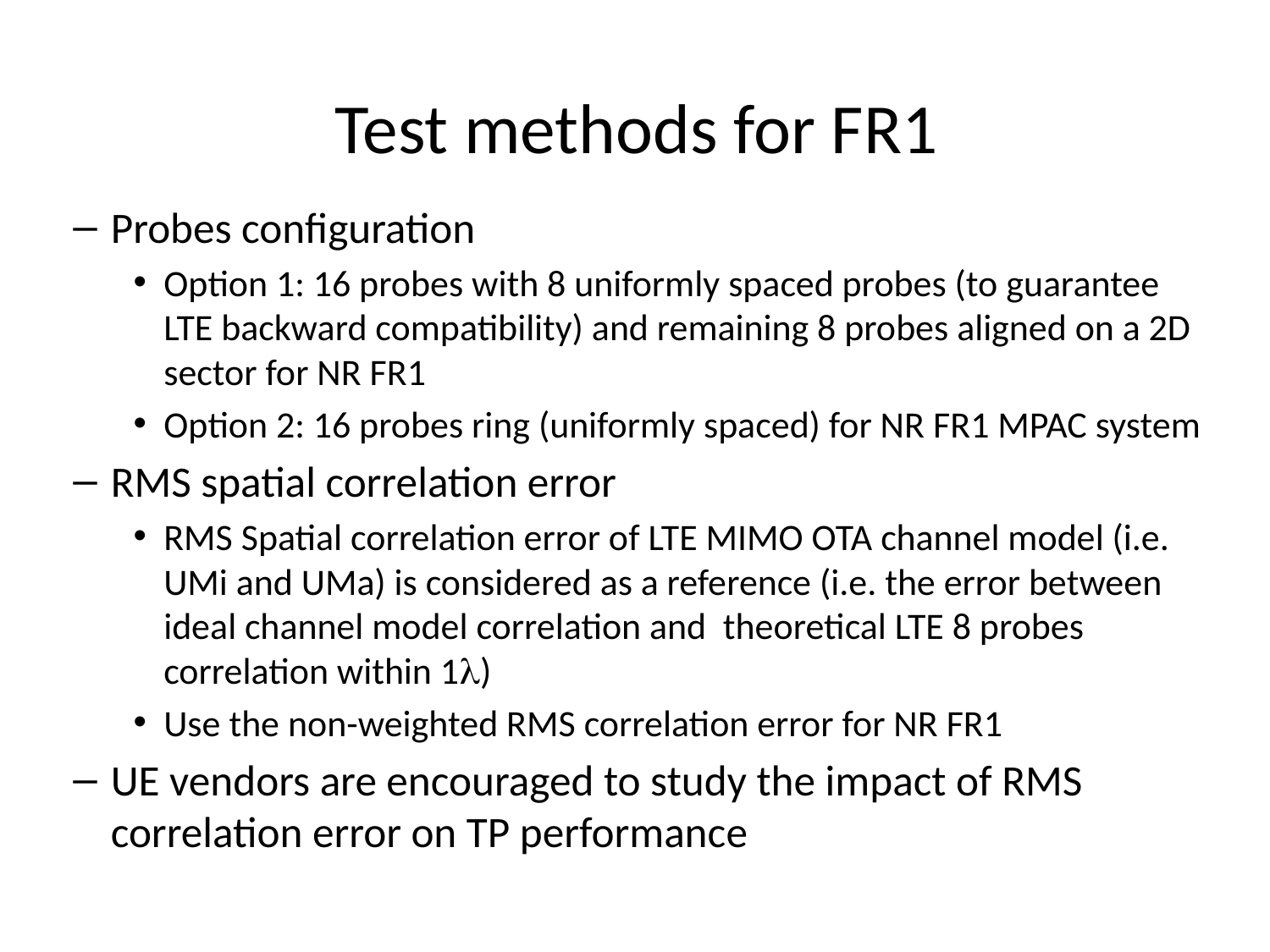

# Test methods for FR1
Probes configuration
Option 1: 16 probes with 8 uniformly spaced probes (to guarantee LTE backward compatibility) and remaining 8 probes aligned on a 2D sector for NR FR1
Option 2: 16 probes ring (uniformly spaced) for NR FR1 MPAC system
RMS spatial correlation error
RMS Spatial correlation error of LTE MIMO OTA channel model (i.e. UMi and UMa) is considered as a reference (i.e. the error between ideal channel model correlation and  theoretical LTE 8 probes correlation within 1λ)
Use the non-weighted RMS correlation error for NR FR1
UE vendors are encouraged to study the impact of RMS correlation error on TP performance